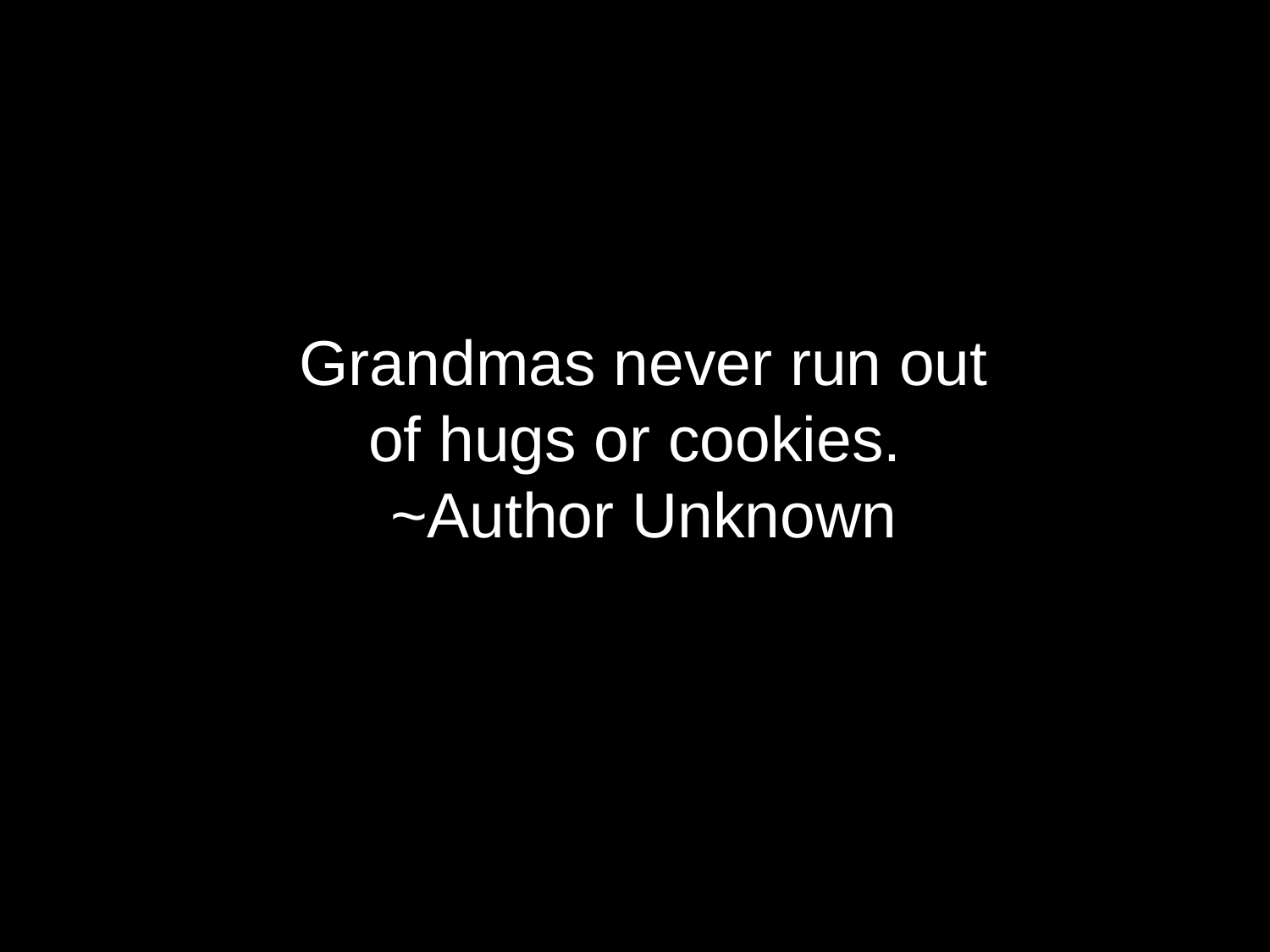

Grandmas never run out of hugs or cookies.  ~Author Unknown